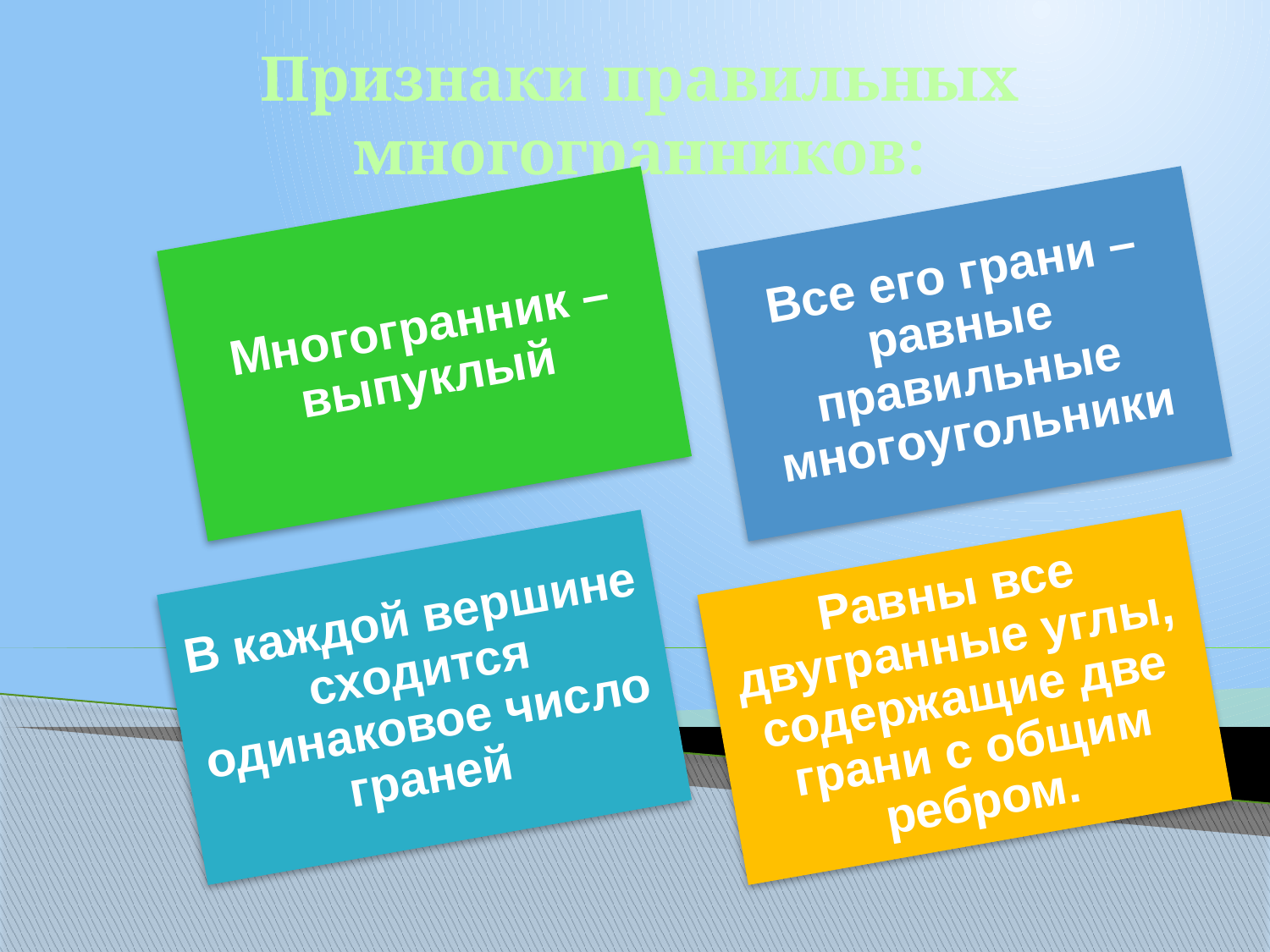

# Признаки правильных многогранников:
Многогранник – выпуклый
Все его грани – равные правильные многоугольники
В каждой вершине сходится одинаковое число граней
Равны все двугранные углы, содержащие две грани с общим ребром.